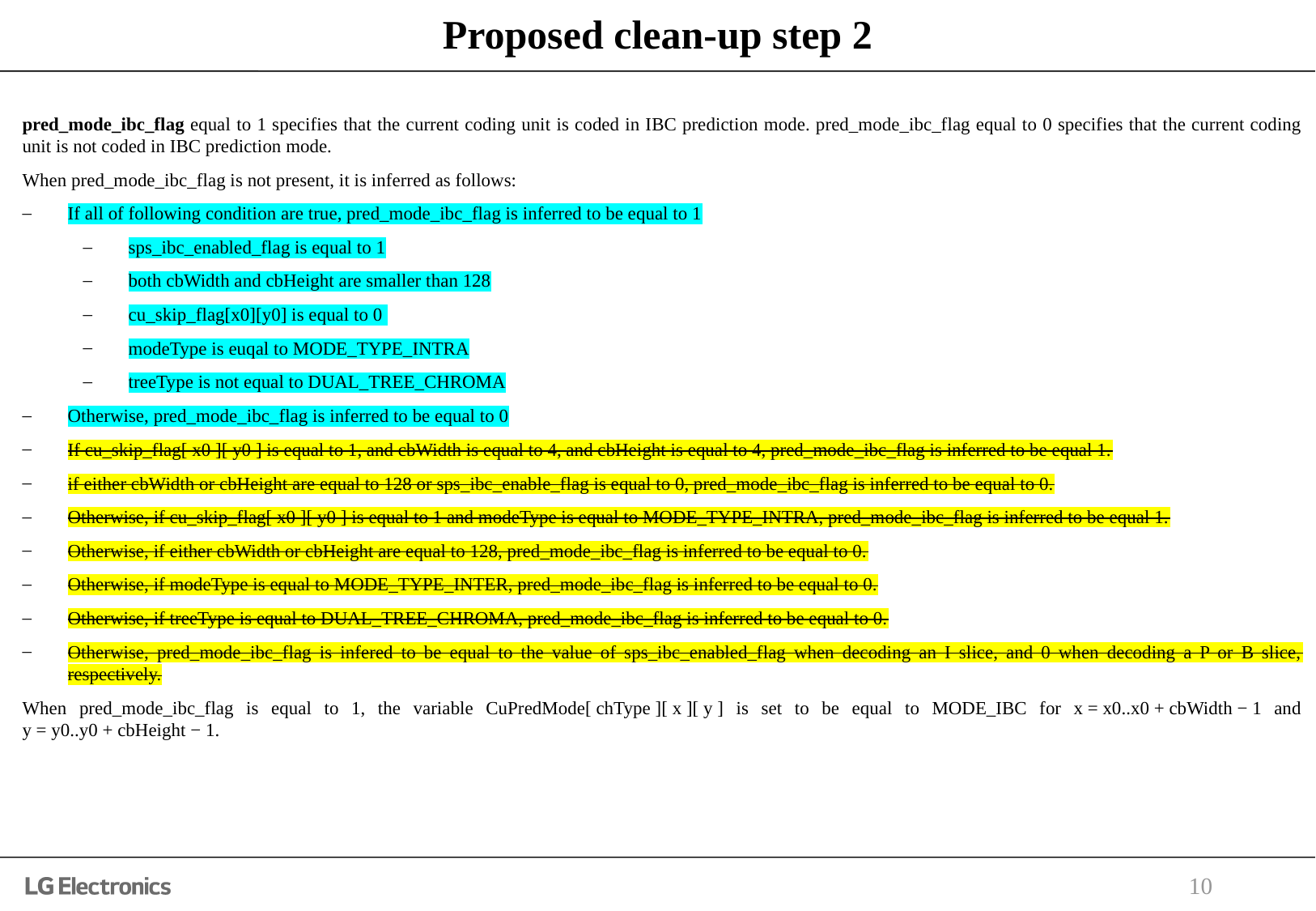

# Proposed clean-up step 2
pred_mode_ibc_flag equal to 1 specifies that the current coding unit is coded in IBC prediction mode. pred_mode_ibc_flag equal to 0 specifies that the current coding unit is not coded in IBC prediction mode.
When pred_mode_ibc_flag is not present, it is inferred as follows:
If all of following condition are true, pred_mode_ibc_flag is inferred to be equal to 1
sps_ibc_enabled_flag is equal to 1
both cbWidth and cbHeight are smaller than 128
cu_skip_flag[x0][y0] is equal to 0
modeType is euqal to MODE_TYPE_INTRA
treeType is not equal to DUAL_TREE_CHROMA
Otherwise, pred_mode_ibc_flag is inferred to be equal to 0
If cu_skip_flag[ x0 ][ y0 ] is equal to 1, and cbWidth is equal to 4, and cbHeight is equal to 4, pred_mode_ibc_flag is inferred to be equal 1.
if either cbWidth or cbHeight are equal to 128 or sps_ibc_enable_flag is equal to 0, pred_mode_ibc_flag is inferred to be equal to 0.
Otherwise, if cu_skip_flag[ x0 ][ y0 ] is equal to 1 and modeType is equal to MODE_TYPE_INTRA, pred_mode_ibc_flag is inferred to be equal 1.
Otherwise, if either cbWidth or cbHeight are equal to 128, pred_mode_ibc_flag is inferred to be equal to 0.
Otherwise, if modeType is equal to MODE_TYPE_INTER, pred_mode_ibc_flag is inferred to be equal to 0.
Otherwise, if treeType is equal to DUAL_TREE_CHROMA, pred_mode_ibc_flag is inferred to be equal to 0.
Otherwise, pred_mode_ibc_flag is infered to be equal to the value of sps_ibc_enabled_flag when decoding an I slice, and 0 when decoding a P or B slice, respectively.
When pred_mode_ibc_flag is equal to 1, the variable CuPredMode[ chType ][ x ][ y ] is set to be equal to MODE_IBC for x = x0..x0 + cbWidth − 1 and y = y0..y0 + cbHeight − 1.
10